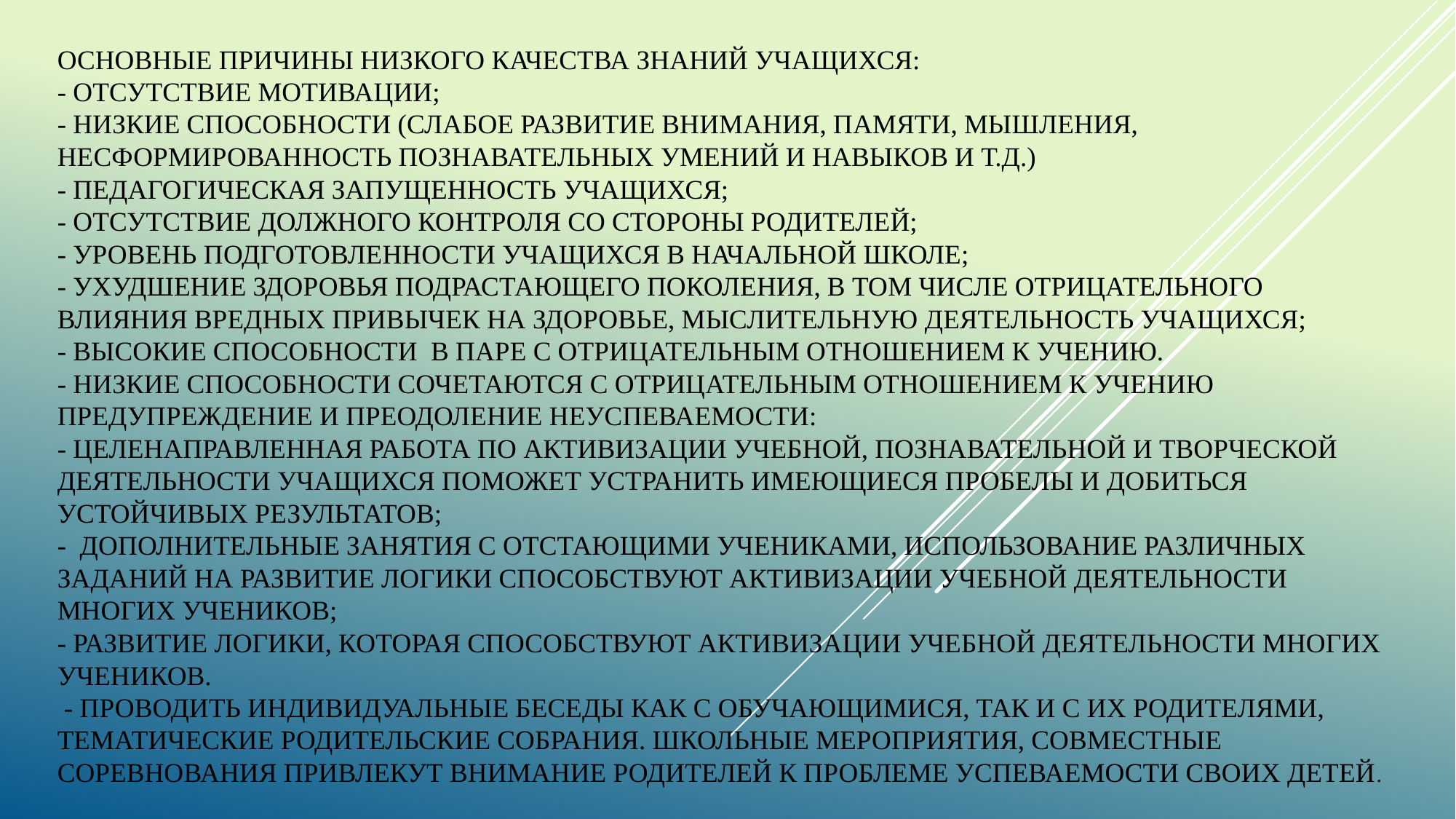

# Основные причины низкого качества знаний учащихся: - отсутствие мотивации; - низкие способности (слабое развитие внимания, памяти, мышления, несформированность познавательных умений и навыков и т.д.) - педагогическая запущенность учащихся; - отсутствие должного контроля со стороны родителей; - уровень подготовленности учащихся в начальной школе; - ухудшение здоровья подрастающего поколения, в том числе отрицательного влияния вредных привычек на здоровье, мыслительную деятельность учащихся; - высокие способности  в паре с отрицательным отношением к учению. - низкие способности сочетаются с отрицательным отношением к учению Предупреждение и преодоление неуспеваемости: - целенаправленная работа по активизации учебной, познавательной и творческой деятельности учащихся поможет устранить имеющиеся пробелы и добиться устойчивых результатов; -  дополнительные занятия с отстающими учениками, использование различных заданий на развитие логики способствуют активизации учебной деятельности многих учеников; - развитие логики, которая способствуют активизации учебной деятельности многих учеников.  - проводить индивидуальные беседы как с обучающимися, так и с их родителями, тематические родительские собрания. Школьные мероприятия, совместные соревнования привлекут внимание родителей к проблеме успеваемости своих детей.